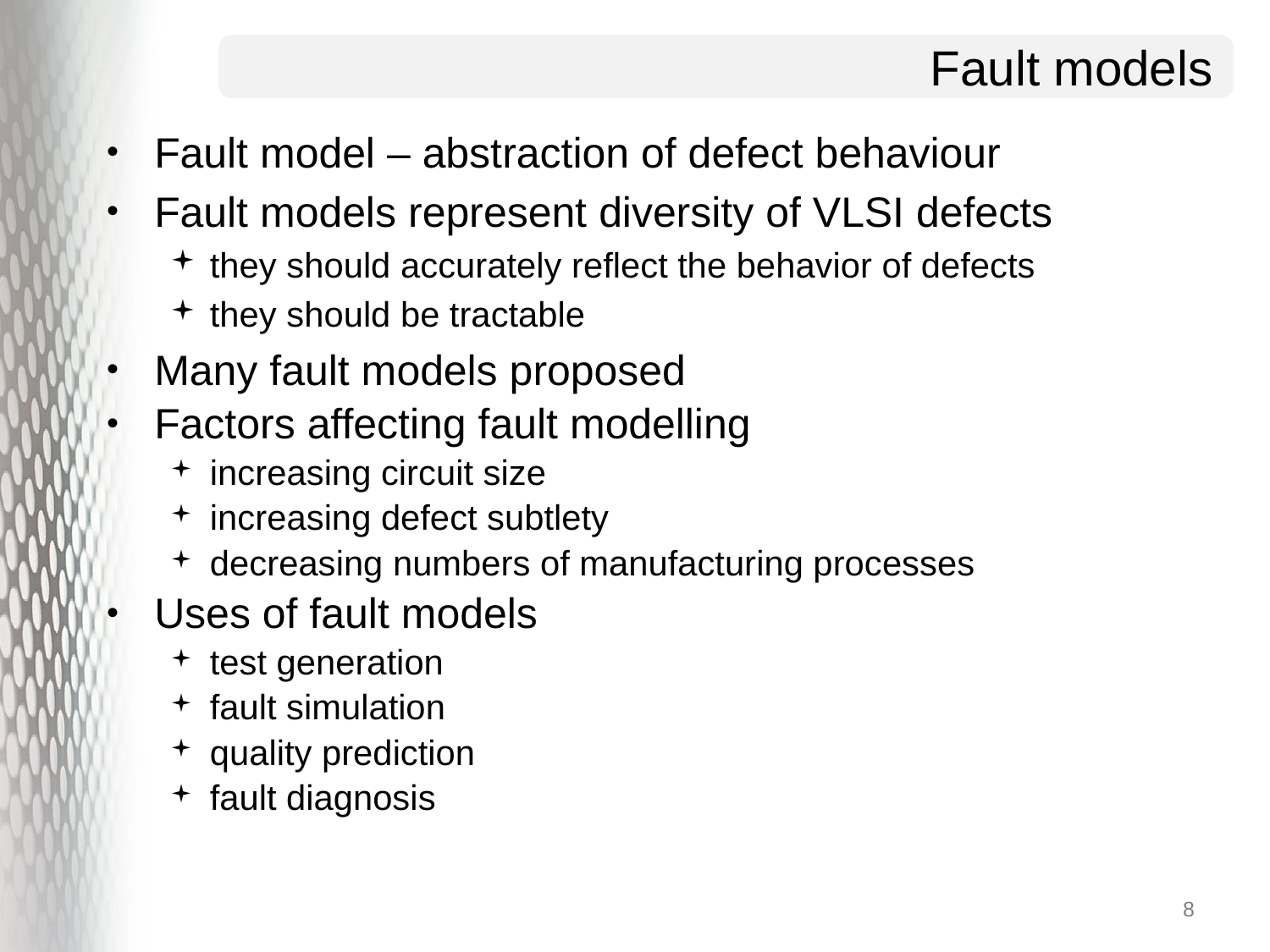

# Fault models
Fault model – abstraction of defect behaviour
Fault models represent diversity of VLSI defects
they should accurately reflect the behavior of defects
they should be tractable
Many fault models proposed
Factors affecting fault modelling
increasing circuit size
increasing defect subtlety
decreasing numbers of manufacturing processes
Uses of fault models
test generation
fault simulation
quality prediction
fault diagnosis